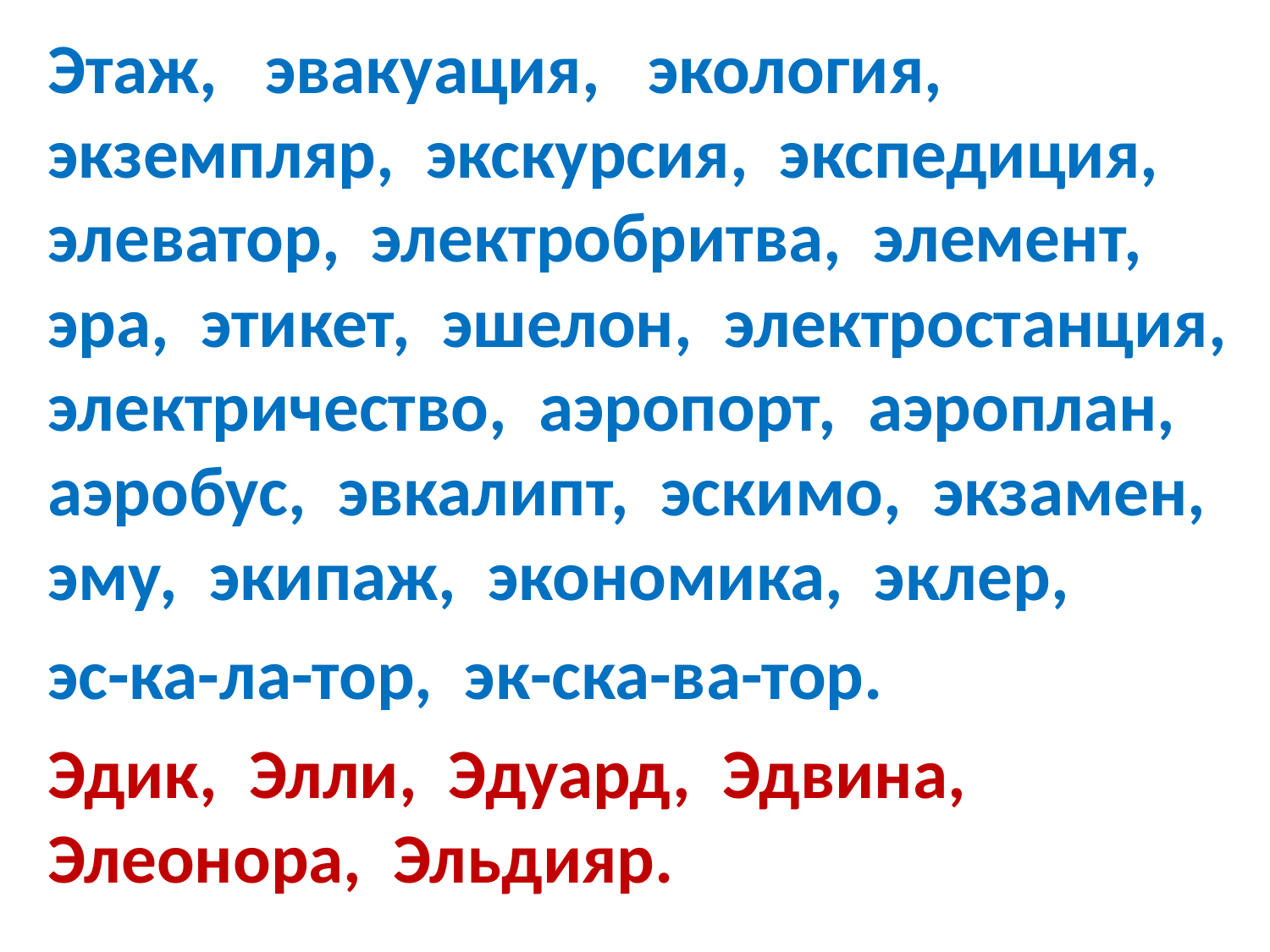

#
Этаж,   эвакуация,   экология,  экземпляр,  экскурсия,  экспедиция,  элеватор,  электробритва,  элемент,  эра,  этикет,  эшелон,  электростанция, электричество,  аэропорт,  аэроплан, аэробус,  эвкалипт,  эскимо,  экзамен, эму,  экипаж,  экономика,  эклер,
эс-ка-ла-тор,  эк-ска-ва-тор.
Эдик,  Элли,  Эдуард,  Эдвина,  Элеонора,  Эльдияр.